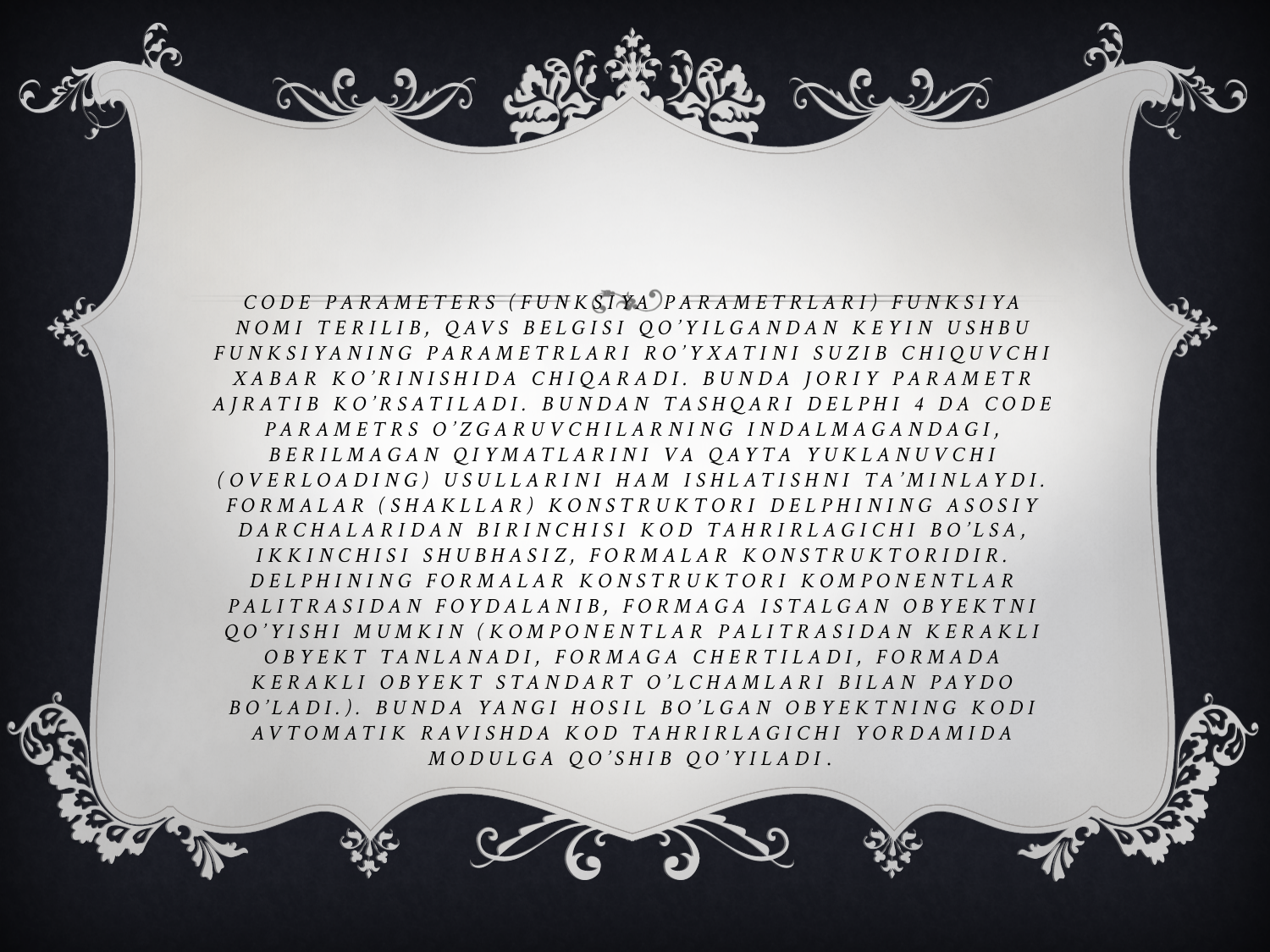

# Code Parameters (funksiya parametrlari) funksiya nomi terilib, qavs belgisi qo’yilgandan keyin ushbu funksiyaning parametrlari ro’yxatini suzib chiquvchi xabar ko’rinishida chiqaradi. Bunda joriy parametr ajratib ko’rsatiladi. Bundan tashqari Delphi 4 da Code Parametrs o’zgaruvchilarning indalmagandagi, berilmagan qiymatlarini va qayta yuklanuvchi (overloading) usullarini ham ishlatishni ta’minlaydi. Formalar (shakllar) konstruktori Delphining asosiy darchalaridan birinchisi kod tahrirlagichi bo’lsa, ikkinchisi shubhasiz, formalar konstruktoridir. Delphining formalar konstruktori komponentlar palitrasidan foydalanib, formaga istalgan obyektni qo’yishi mumkin (komponentlar palitrasidan kerakli obyekt tanlanadi, formaga chertiladi, formada kerakli obyekt standart o’lchamlari bilan paydo bo’ladi.). Bunda yangi hosil bo’lgan obyektning kodi avtomatik ravishda kod tahrirlagichi yordamida modulga qo’shib qo’yiladi.